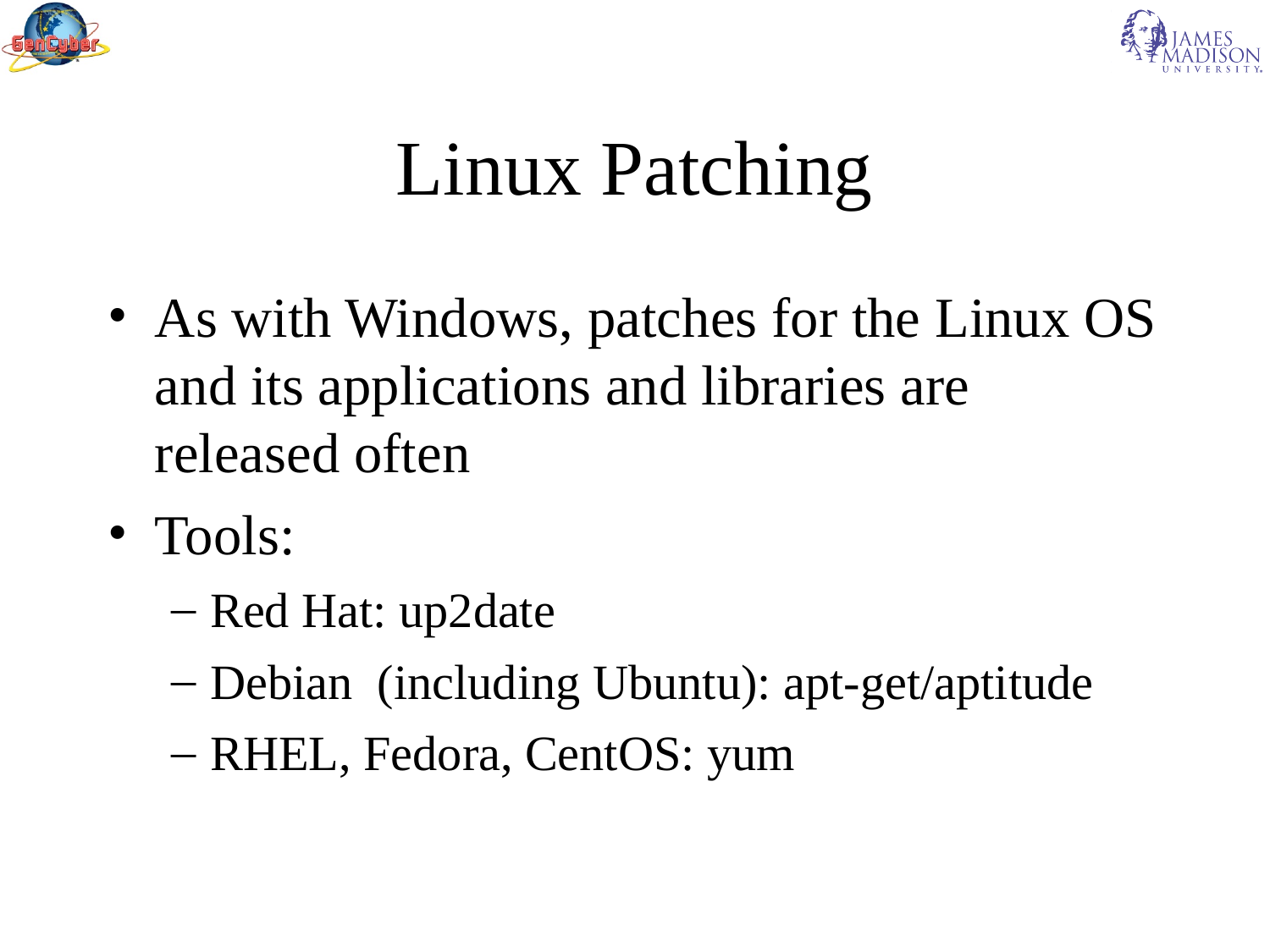

Linux Patching
As with Windows, patches for the Linux OS and its applications and libraries are released often
Tools:
Red Hat: up2date
Debian  (including Ubuntu): apt-get/aptitude
RHEL, Fedora, CentOS: yum